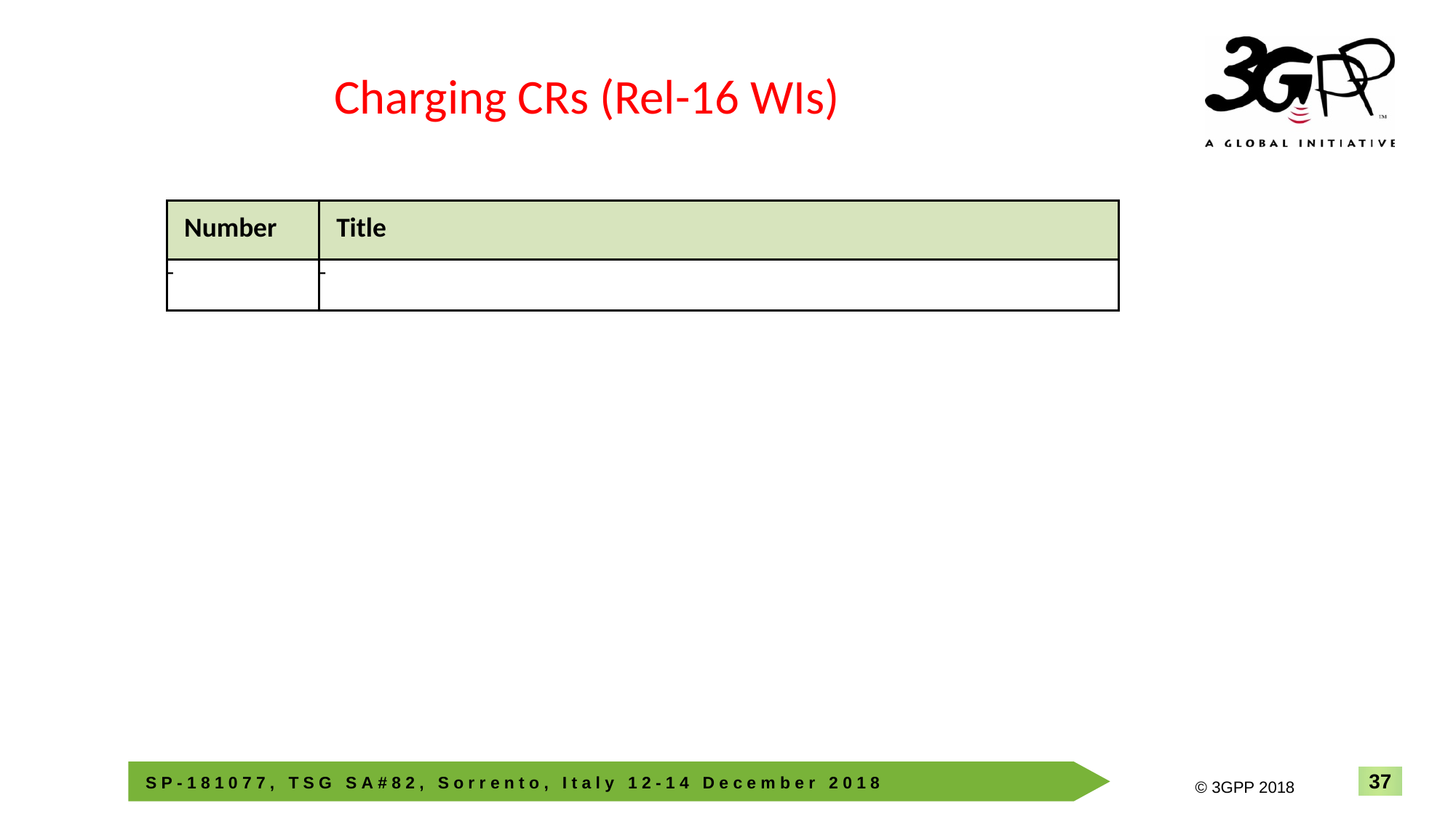

Charging CRs (Rel-16 WIs)

| Number | Title |
| --- | --- |
| - | - |